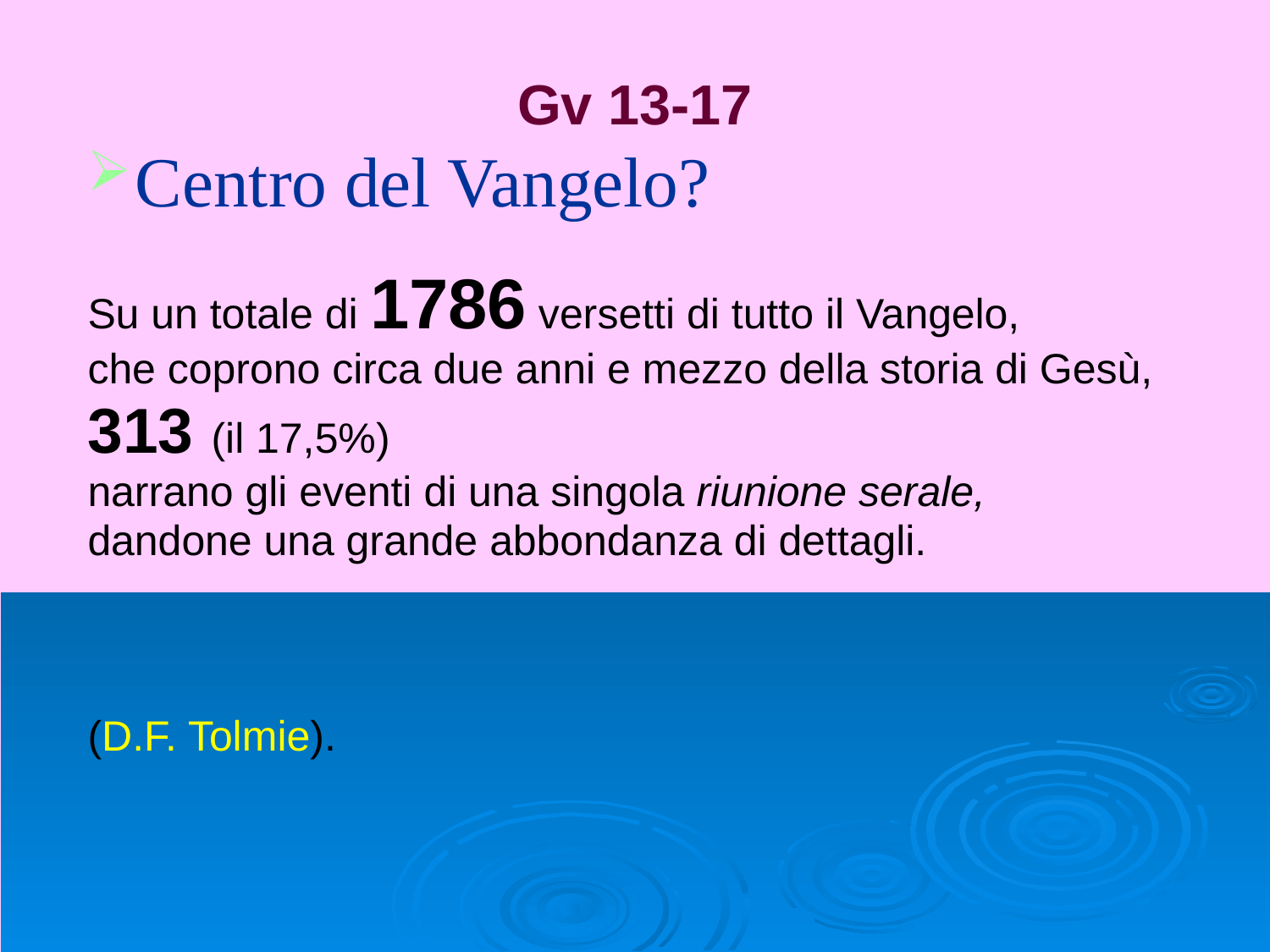

# Gv 13-17
Centro del Vangelo?

Su un totale di 1786 versetti di tutto il Vangelo,
che coprono circa due anni e mezzo della storia di Gesù,
313 (il 17,5%)
narrano gli eventi di una singola riunione serale,
dandone una grande abbondanza di dettagli.

(D.F. Tolmie).